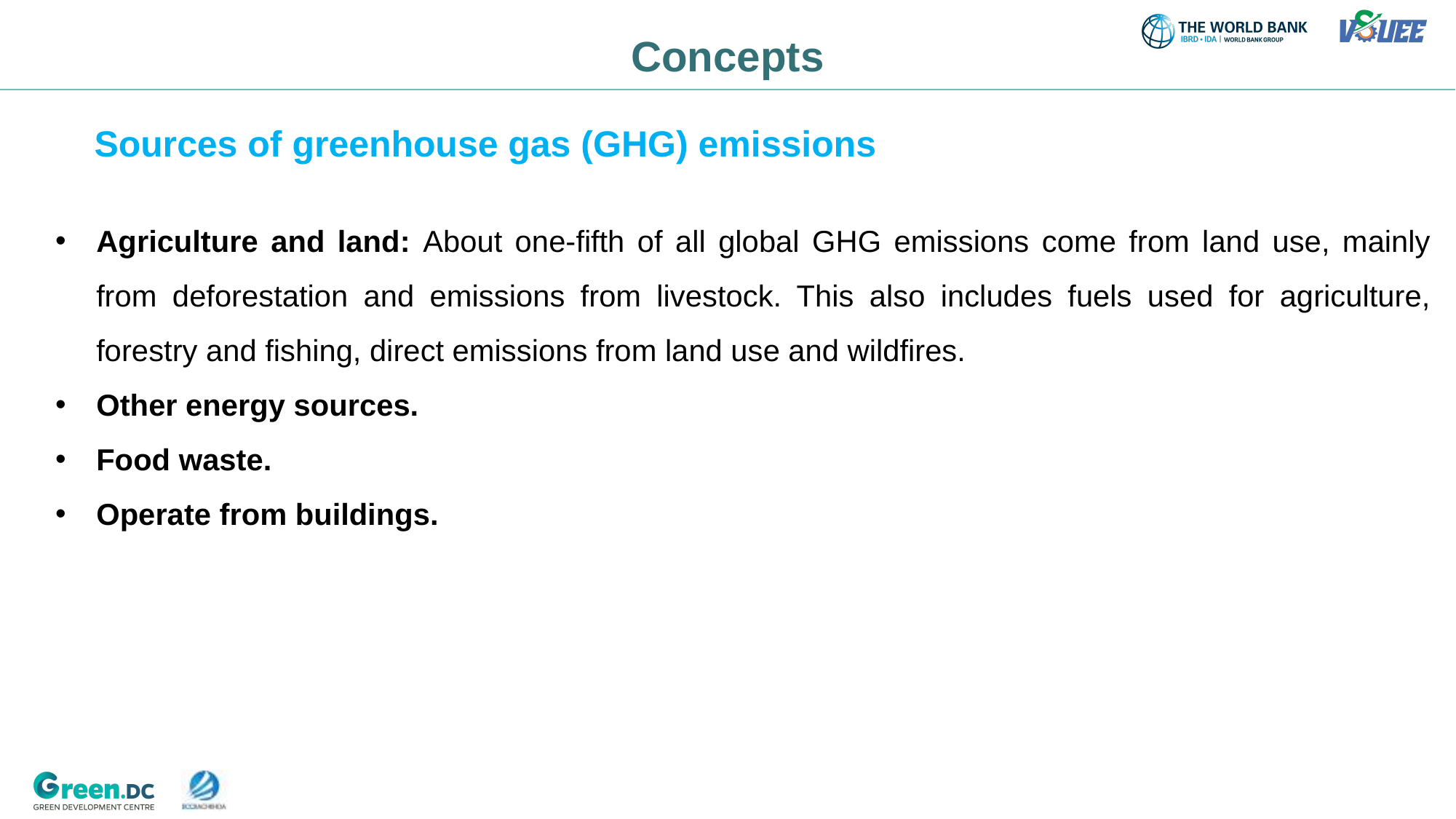

Concepts
Sources of greenhouse gas (GHG) emissions
Agriculture and land: About one-fifth of all global GHG emissions come from land use, mainly from deforestation and emissions from livestock. This also includes fuels used for agriculture, forestry and fishing, direct emissions from land use and wildfires.
Other energy sources.
Food waste.
Operate from buildings.